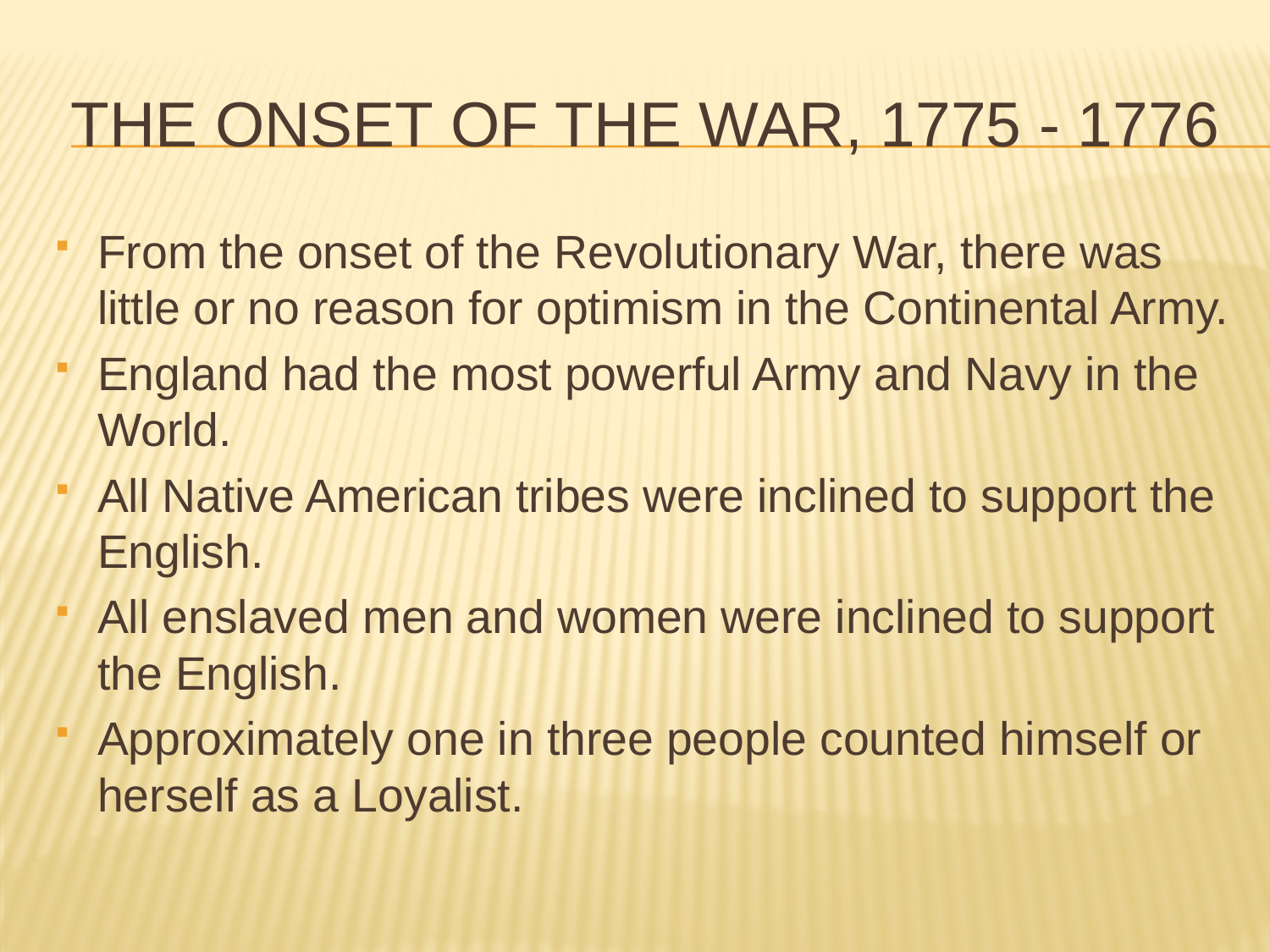

# The onset of the war, 1775 - 1776
From the onset of the Revolutionary War, there was little or no reason for optimism in the Continental Army.
England had the most powerful Army and Navy in the World.
All Native American tribes were inclined to support the English.
All enslaved men and women were inclined to support the English.
Approximately one in three people counted himself or herself as a Loyalist.